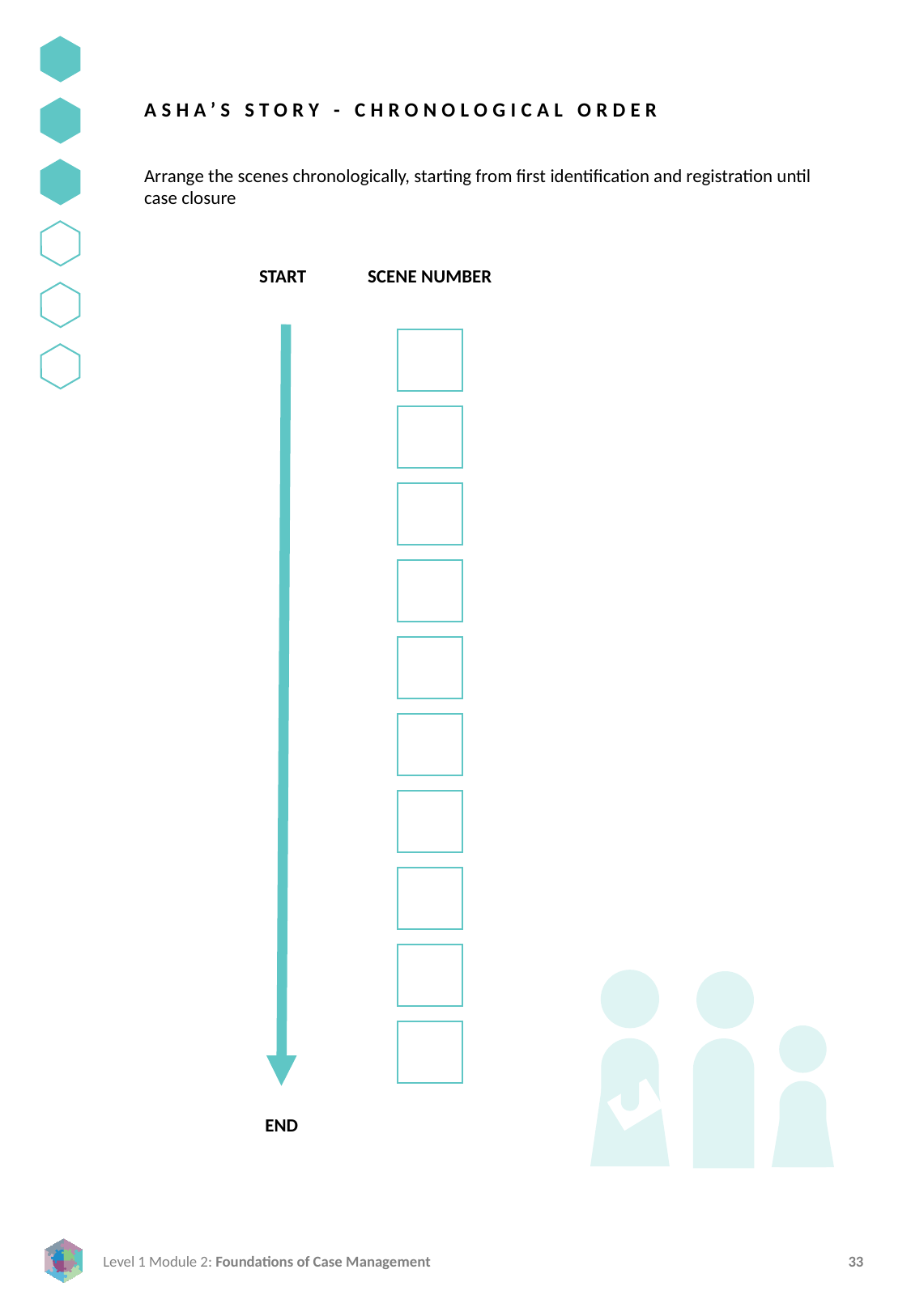

ASHA’S STORY - CHRONOLOGICAL ORDER

Arrange the scenes chronologically, starting from first identification and registration until case closure

START
SCENE NUMBER

END